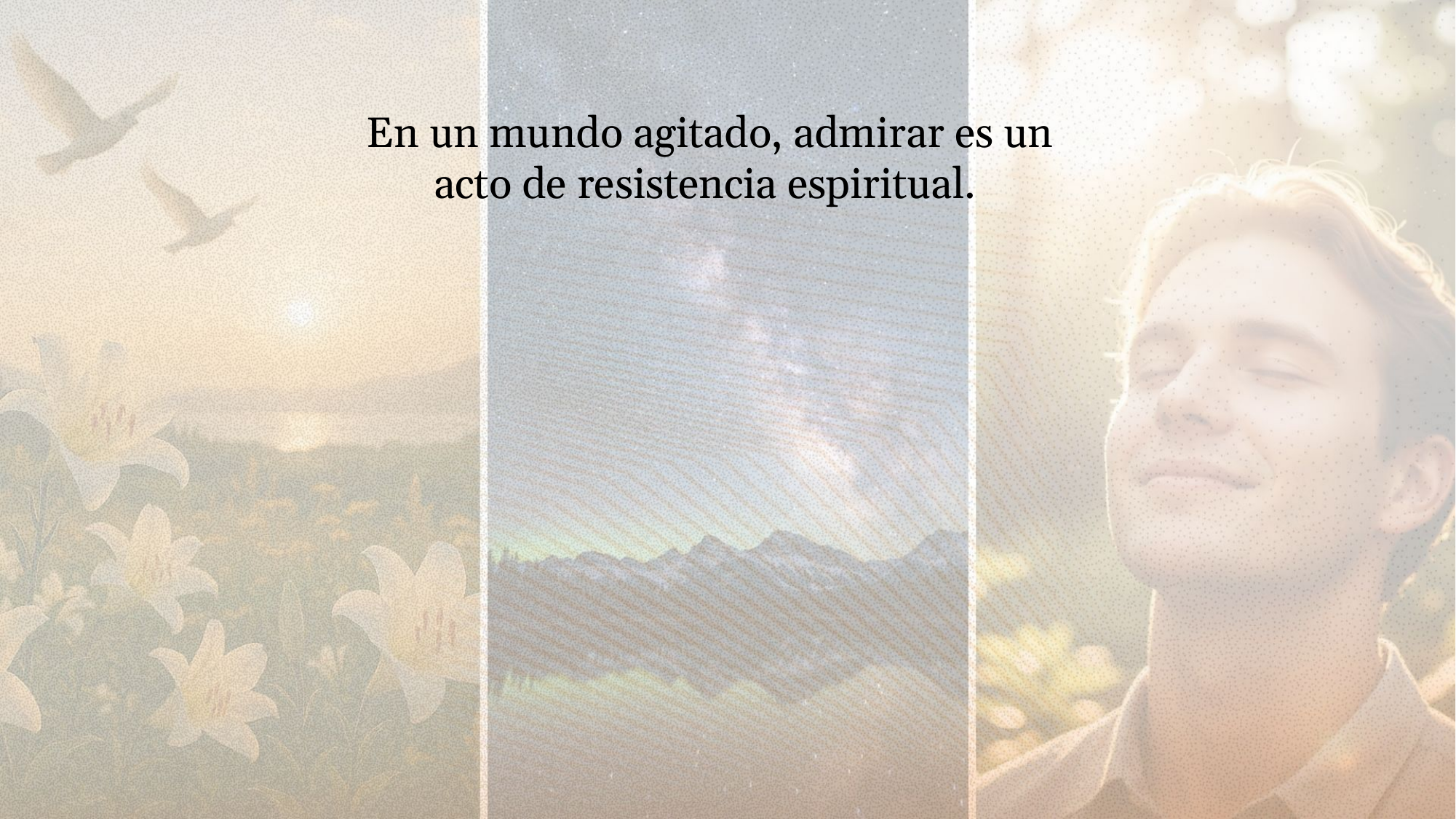

En un mundo agitado, admirar es un acto de resistencia espiritual.